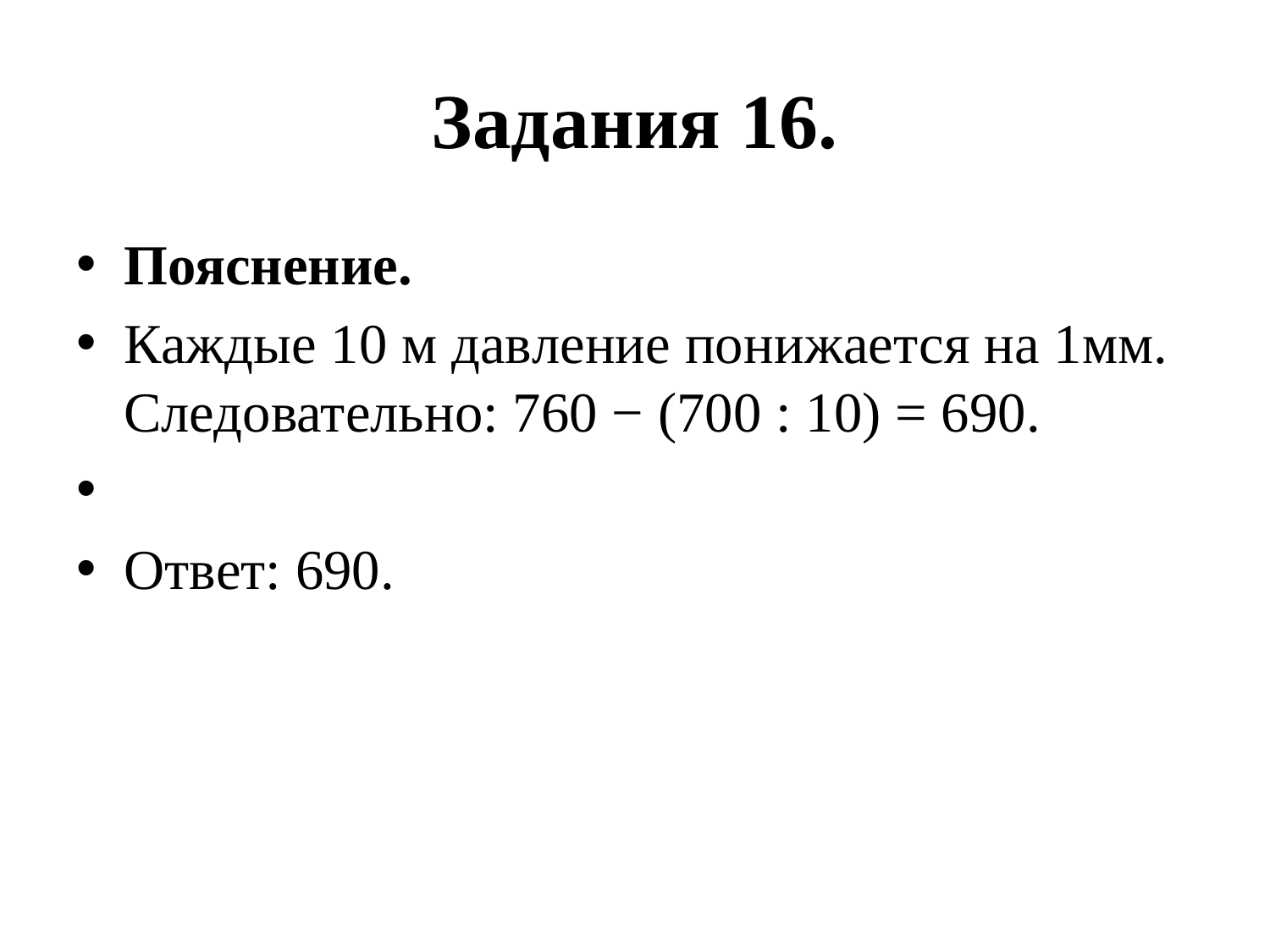

# Задания 16.
Пояснение.
Каждые 10 м дав­ле­ние по­ни­жа­ет­ся на 1мм. Следовательно: 760 − (700 : 10) = 690.

Ответ: 690.